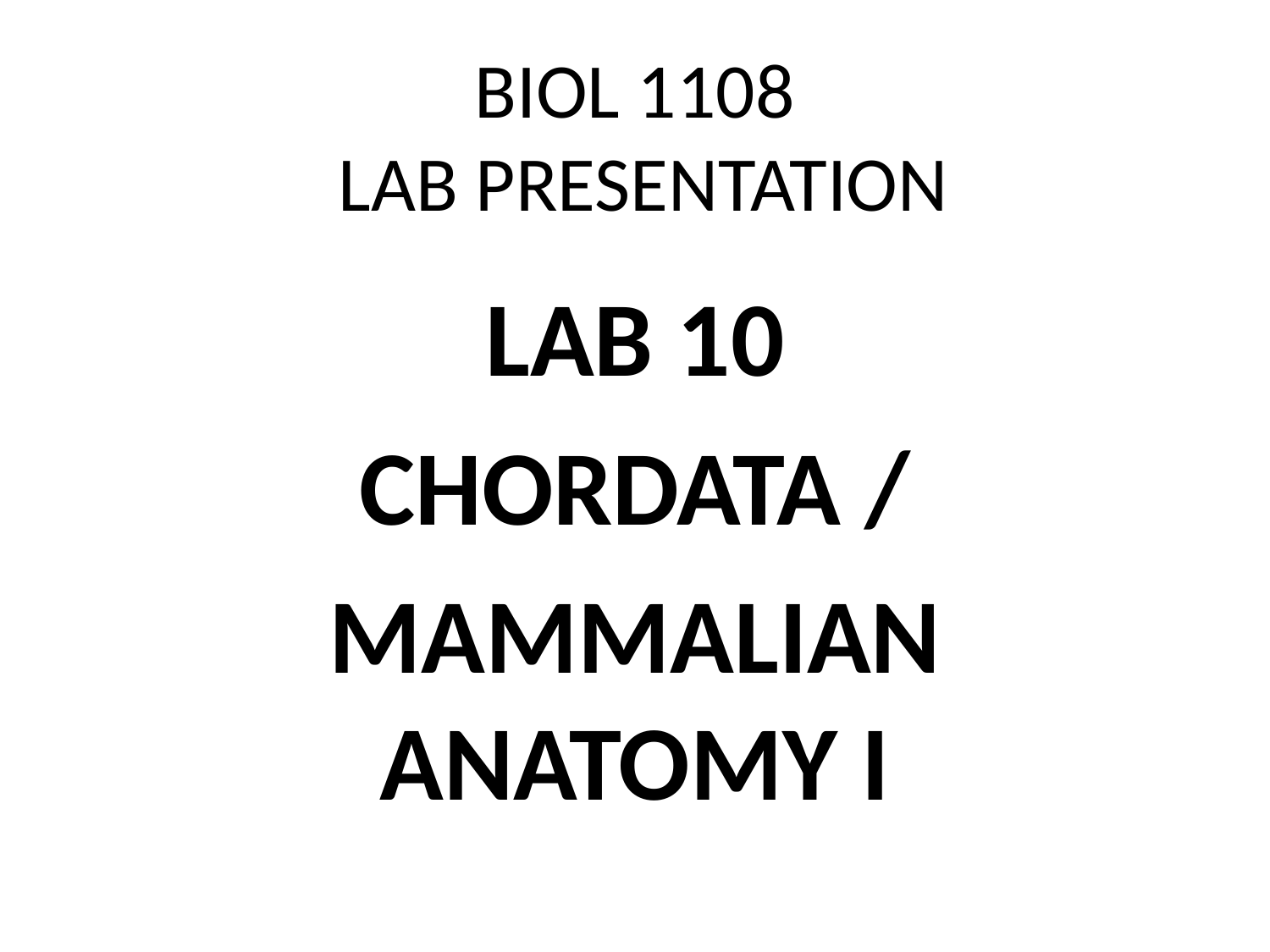

# BIOL 1108 LAB PRESENTATION
LAB 10
CHORDATA /
MAMMALIAN ANATOMY I